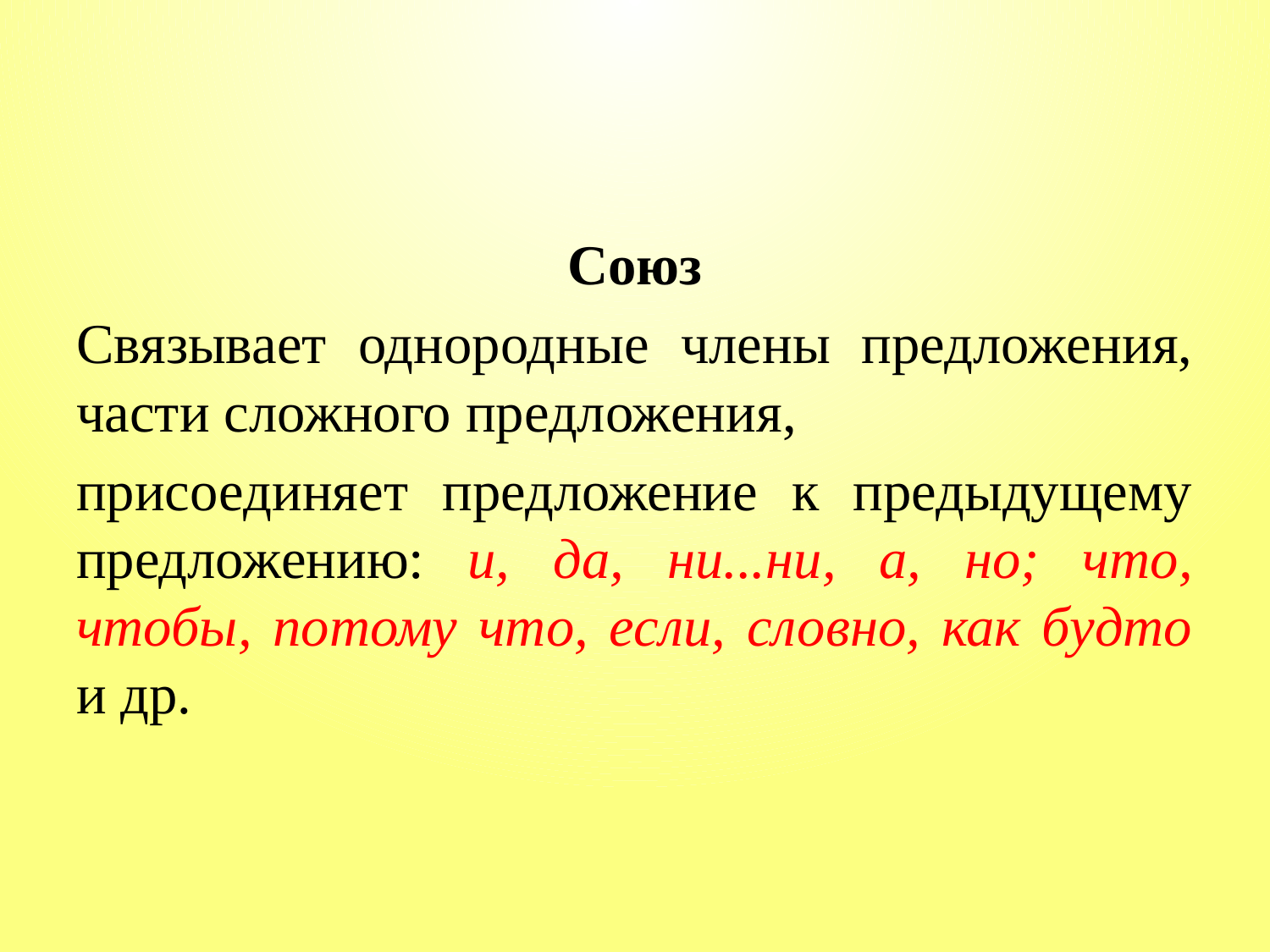

#
Союз
Связывает однородные члены предложения, части сложного предложения,
присоединяет предложение к предыдущему предложению: и, да, ни...ни, а, но; что, чтобы, потому что, если, словно, как будто и др.